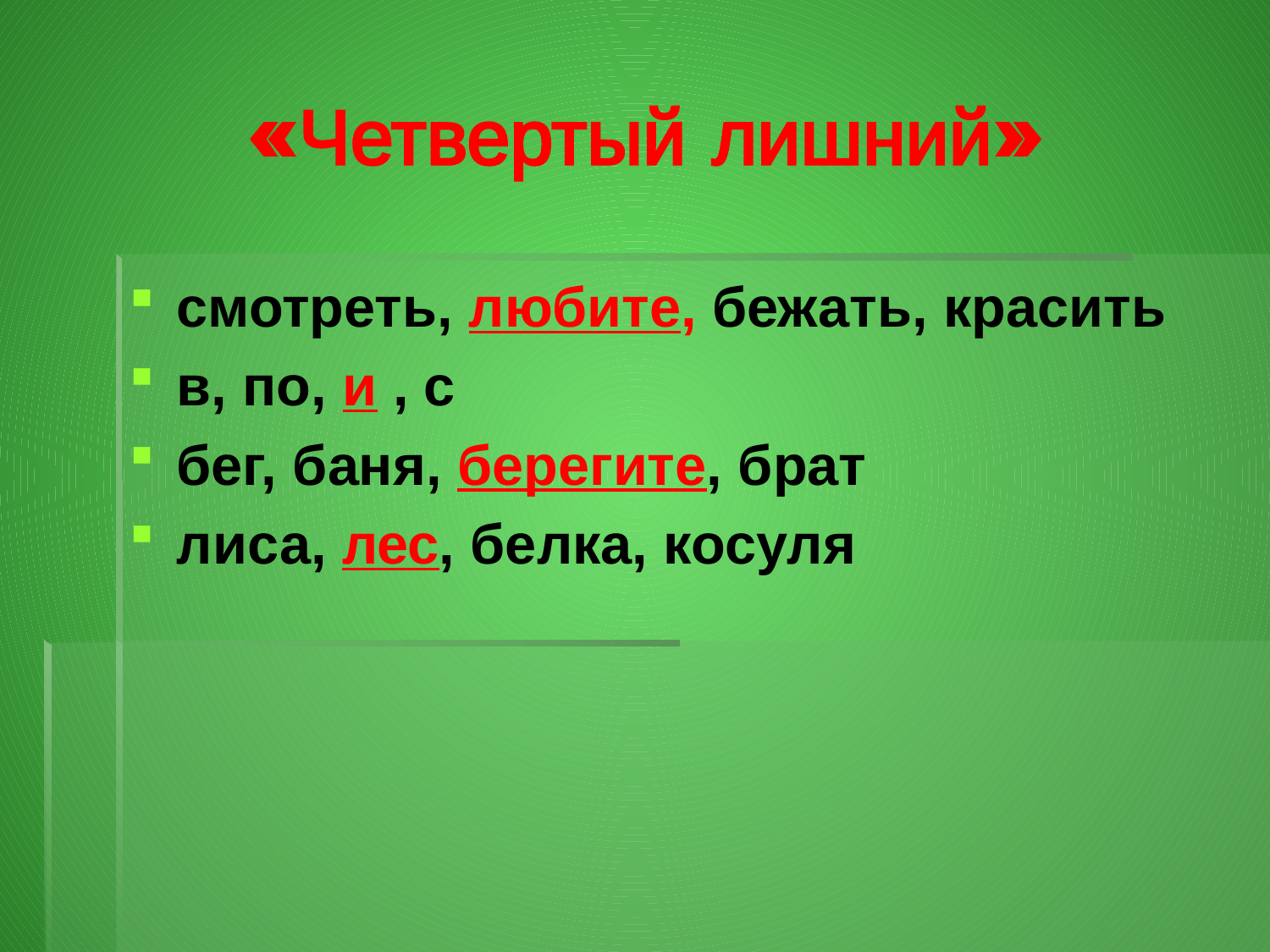

# «Четвертый лишний»
смотреть, любите, бежать, красить
в, по, и , с
бег, баня, берегите, брат
лиса, лес, белка, косуля